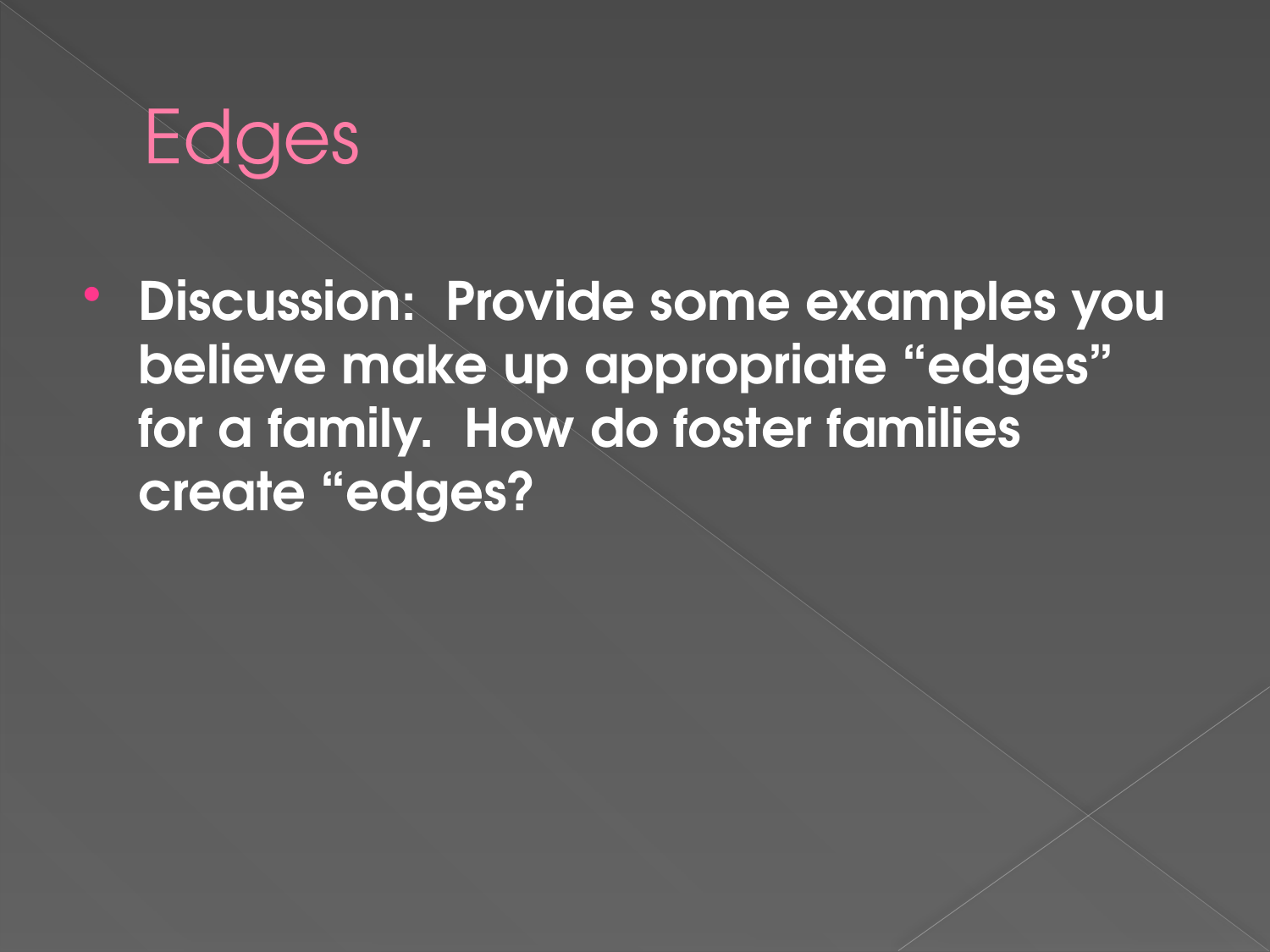

# Edges
Discussion:  Provide some examples you believe make up appropriate “edges” for a family.  How do foster families create “edges?